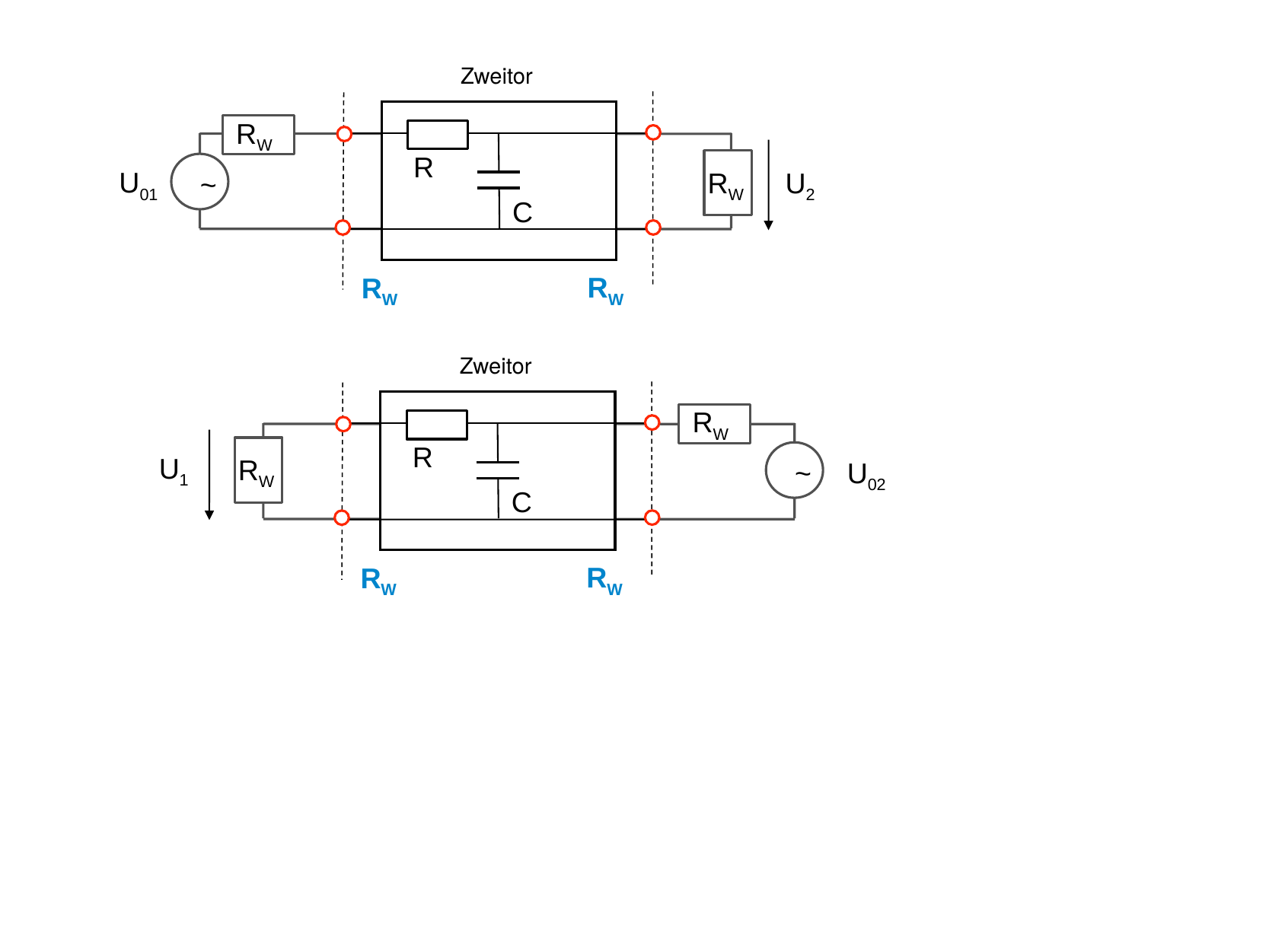

Zweitor

R

C

RW
RW
RW

RW

U01
U2
~

Zweitor

R

C

RW
RW
RW

RW

U1
~
U02